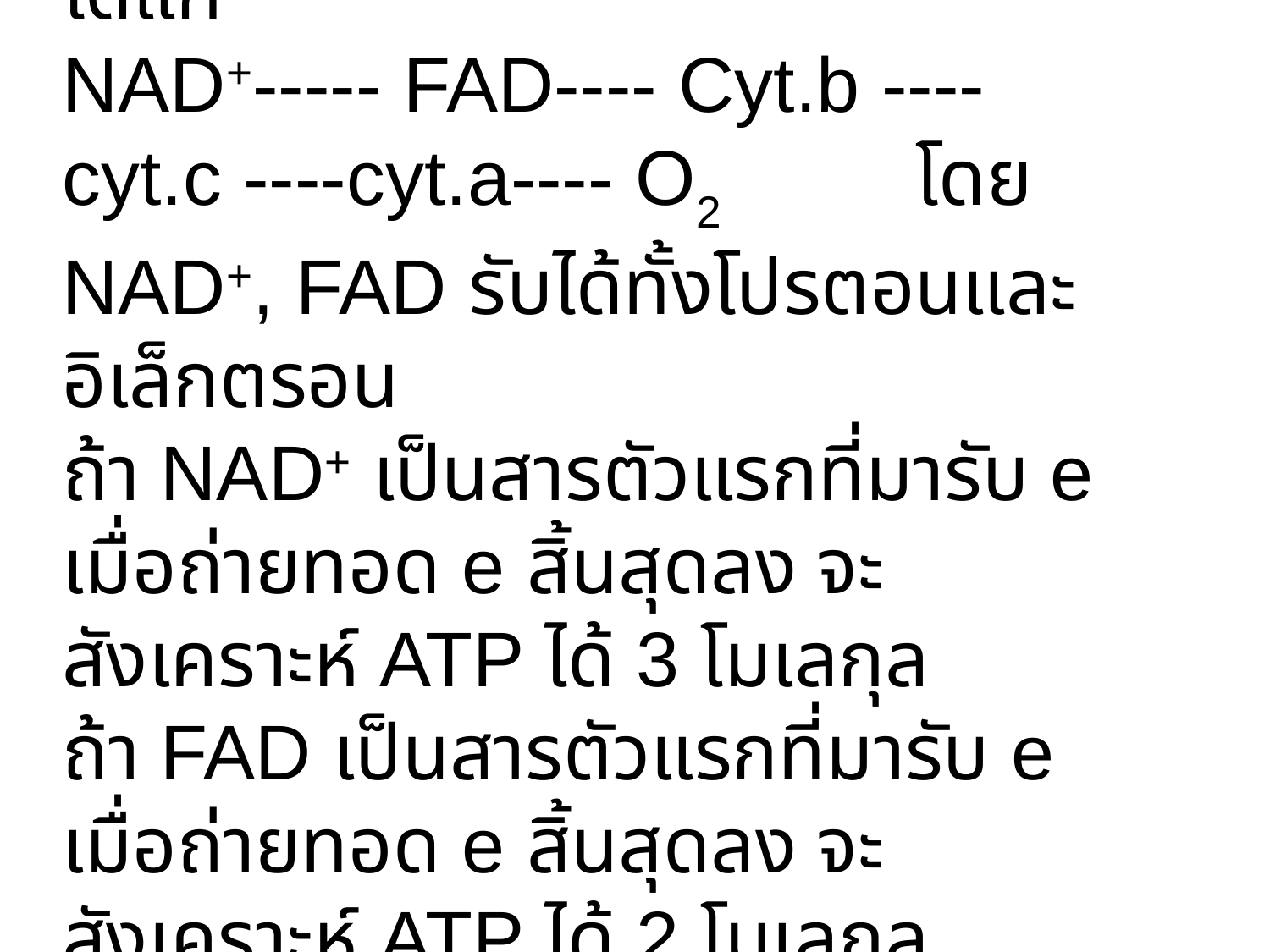

1. สารที่เป็นตัวนำอิเล็กตรอน ได้แก่
NAD+----- FAD---- Cyt.b ----cyt.c ----cyt.a---- O2         โดย NAD+, FAD รับได้ทั้งโปรตอนและอิเล็กตรอน
ถ้า NAD+ เป็นสารตัวแรกที่มารับ e เมื่อถ่ายทอด e สิ้นสุดลง จะสังเคราะห์ ATP ได้ 3 โมเลกุล
ถ้า FAD เป็นสารตัวแรกที่มารับ e เมื่อถ่ายทอด e สิ้นสุดลง จะสังเคราะห์ ATP ได้ 2 โมเลกุล